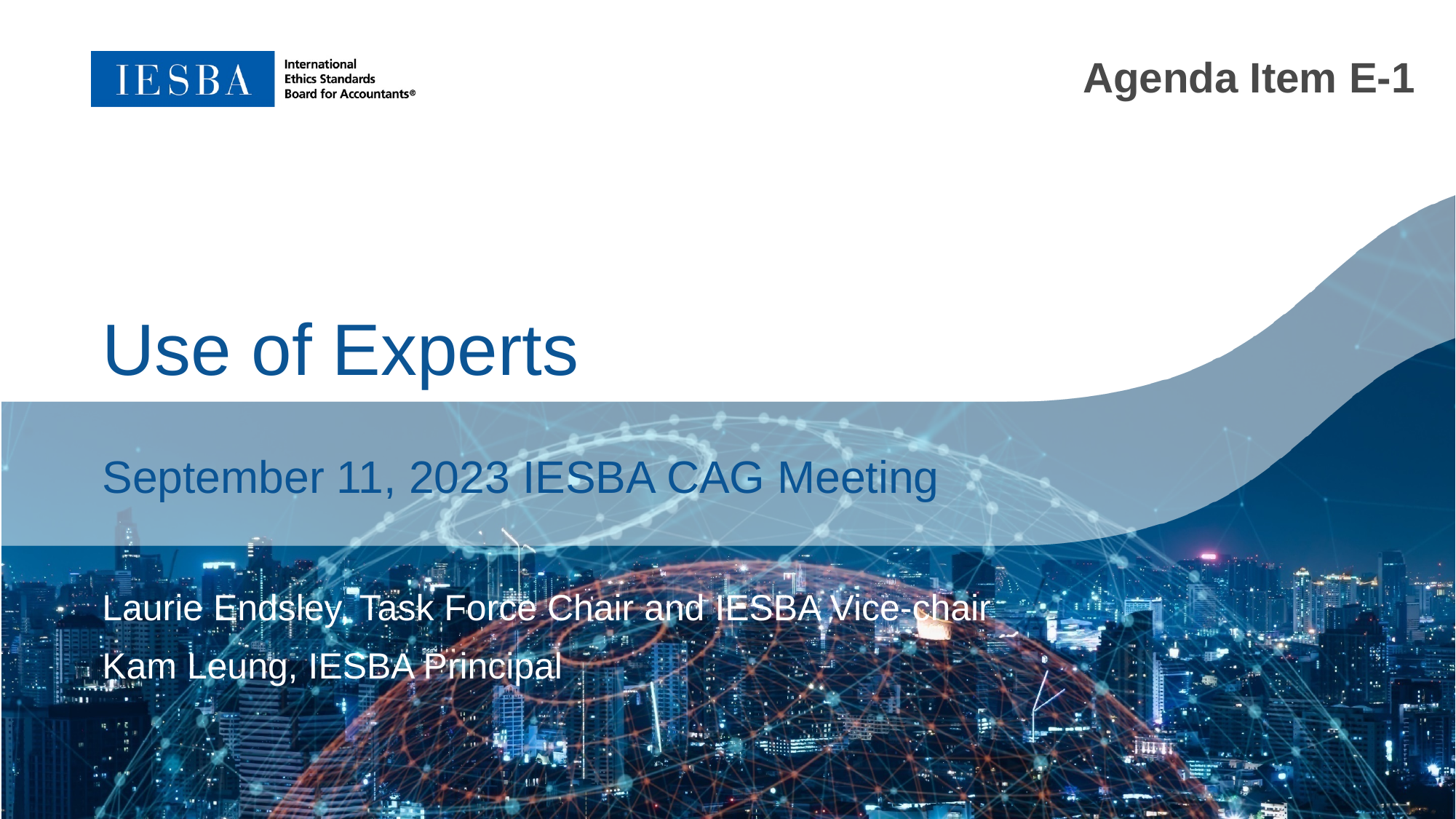

Agenda Item E-1
Use of Experts
September 11, 2023 IESBA CAG Meeting
Laurie Endsley, Task Force Chair and IESBA Vice-chair
Kam Leung, IESBA Principal